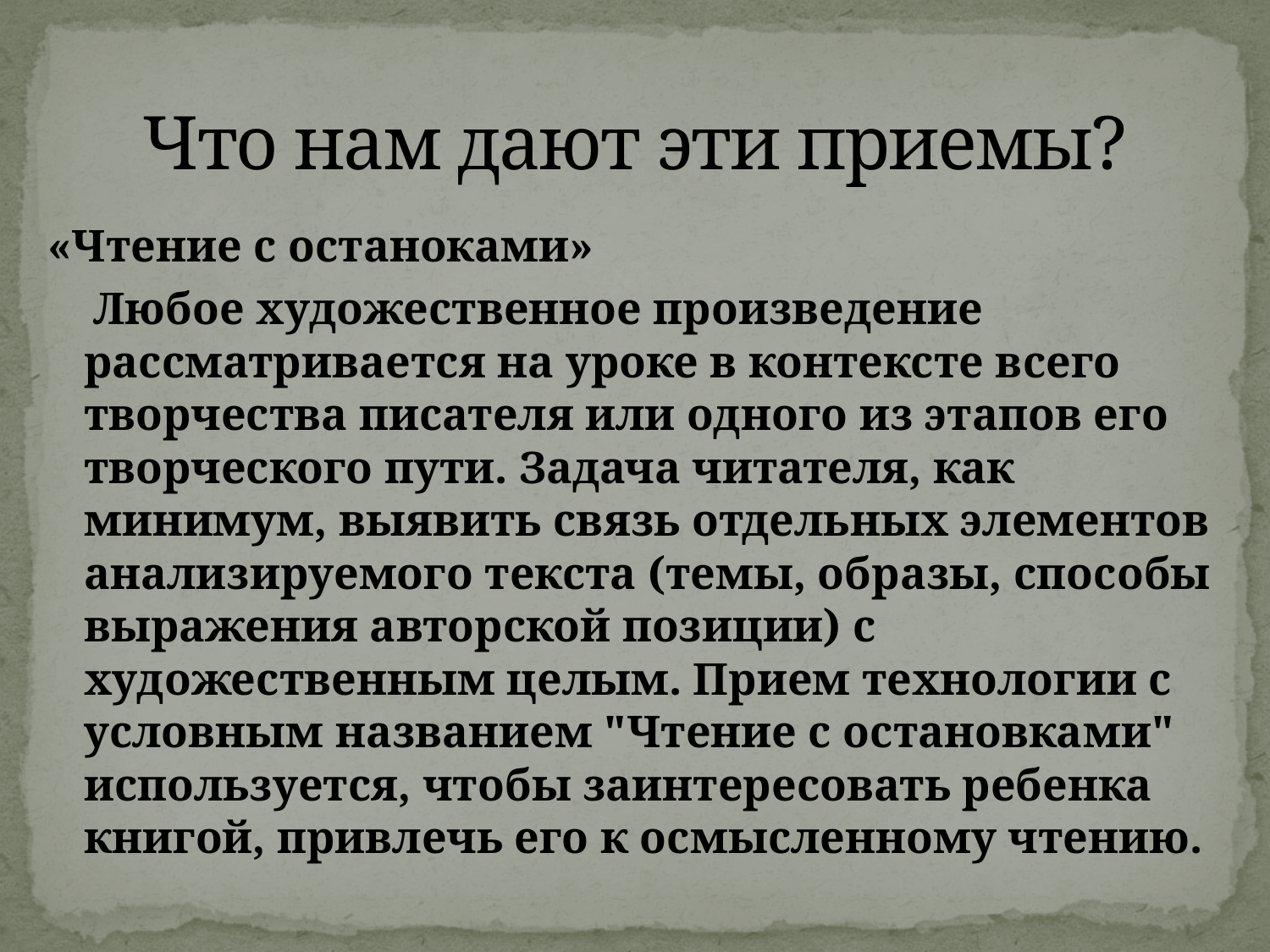

# Что нам дают эти приемы?
«Чтение с останоками»
    Любое художественное произведение рассматривается на уроке в контексте всего творчества писателя или одного из этапов его творческого пути. Задача читателя, как минимум, выявить связь отдельных элементов анализируемого текста (темы, образы, способы выражения авторской позиции) с художественным целым. Прием технологии с условным названием "Чтение с остановками" используется, чтобы заинтересовать ребенка книгой, привлечь его к осмысленному чтению.